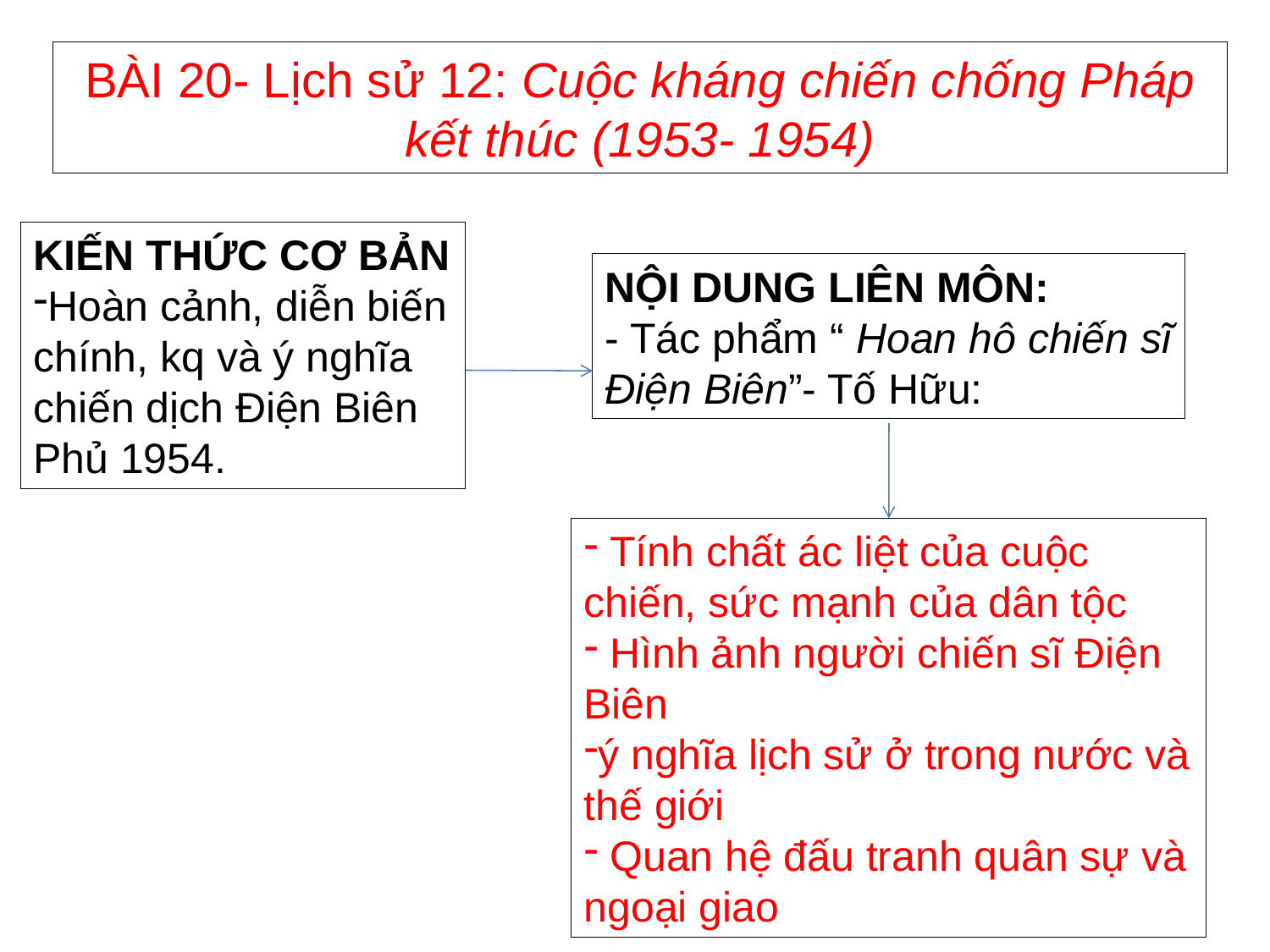

BÀI 20- Lịch sử 12: Cuộc kháng chiến chống Pháp kết thúc (1953- 1954)
KIẾN THỨC CƠ BẢN
Hoàn cảnh, diễn biến chính, kq và ý nghĩa chiến dịch Điện Biên Phủ 1954.
NỘI DUNG LIÊN MÔN:
- Tác phẩm “ Hoan hô chiến sĩ Điện Biên”- Tố Hữu:
 Tính chất ác liệt của cuộc chiến, sức mạnh của dân tộc
 Hình ảnh người chiến sĩ Điện Biên
ý nghĩa lịch sử ở trong nước và thế giới
 Quan hệ đấu tranh quân sự và ngoại giao